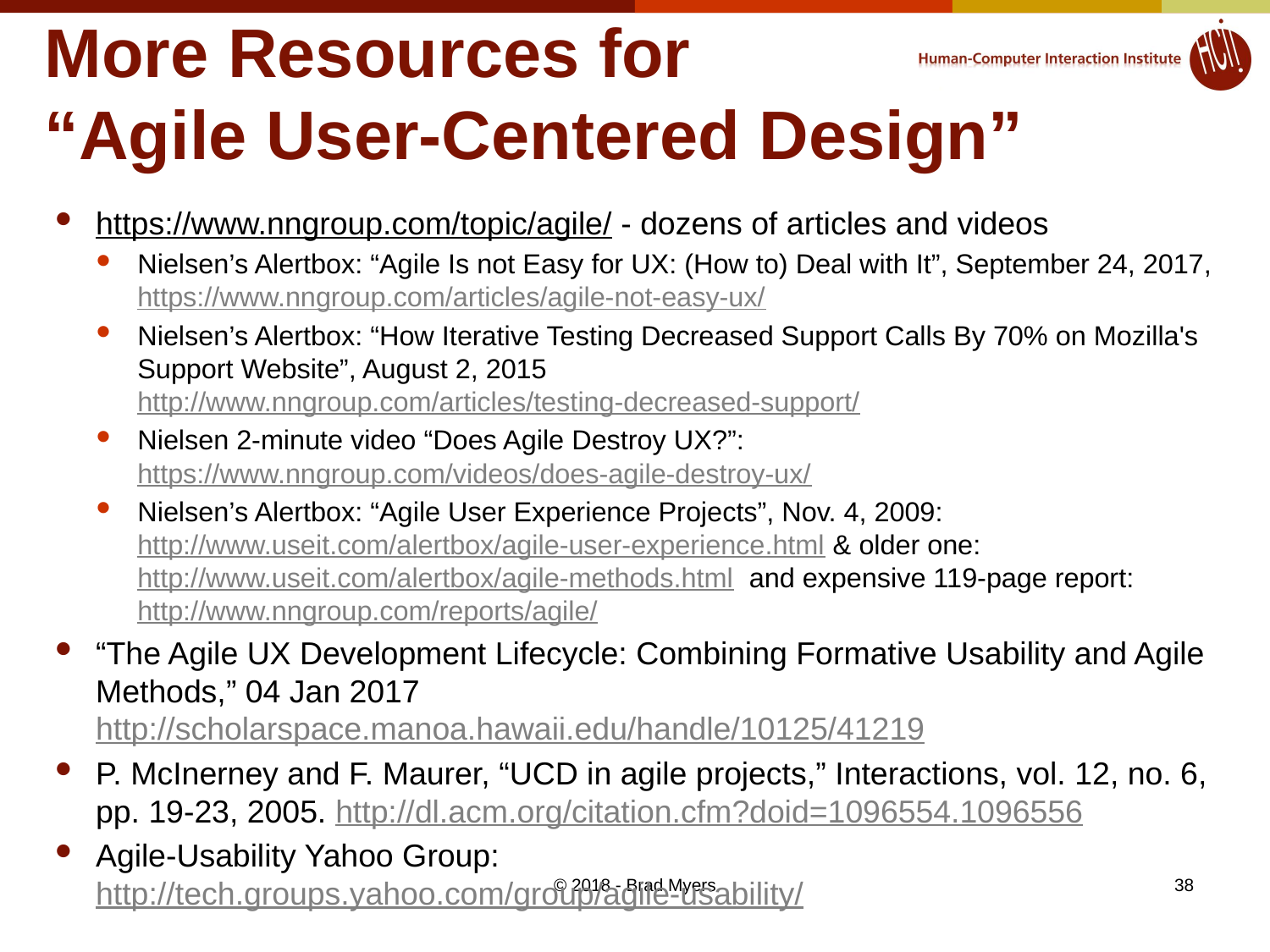

# More Resources for “Agile User-Centered Design”
https://www.nngroup.com/topic/agile/ - dozens of articles and videos
Nielsen’s Alertbox: “Agile Is not Easy for UX: (How to) Deal with It”, September 24, 2017, https://www.nngroup.com/articles/agile-not-easy-ux/
Nielsen’s Alertbox: “How Iterative Testing Decreased Support Calls By 70% on Mozilla's Support Website”, August 2, 2015
http://www.nngroup.com/articles/testing-decreased-support/
Nielsen 2-minute video “Does Agile Destroy UX?”:
https://www.nngroup.com/videos/does-agile-destroy-ux/
Nielsen’s Alertbox: “Agile User Experience Projects”, Nov. 4, 2009: http://www.useit.com/alertbox/agile-user-experience.html & older one: http://www.useit.com/alertbox/agile-methods.html  and expensive 119-page report: http://www.nngroup.com/reports/agile/
“The Agile UX Development Lifecycle: Combining Formative Usability and Agile Methods,” 04 Jan 2017 http://scholarspace.manoa.hawaii.edu/handle/10125/41219
P. McInerney and F. Maurer, “UCD in agile projects,” Interactions, vol. 12, no. 6, pp. 19-23, 2005. http://dl.acm.org/citation.cfm?doid=1096554.1096556
Agile-Usability Yahoo Group:
http://tech.groups.yahoo.com/group/agile-usability/
© 2018 - Brad Myers
38